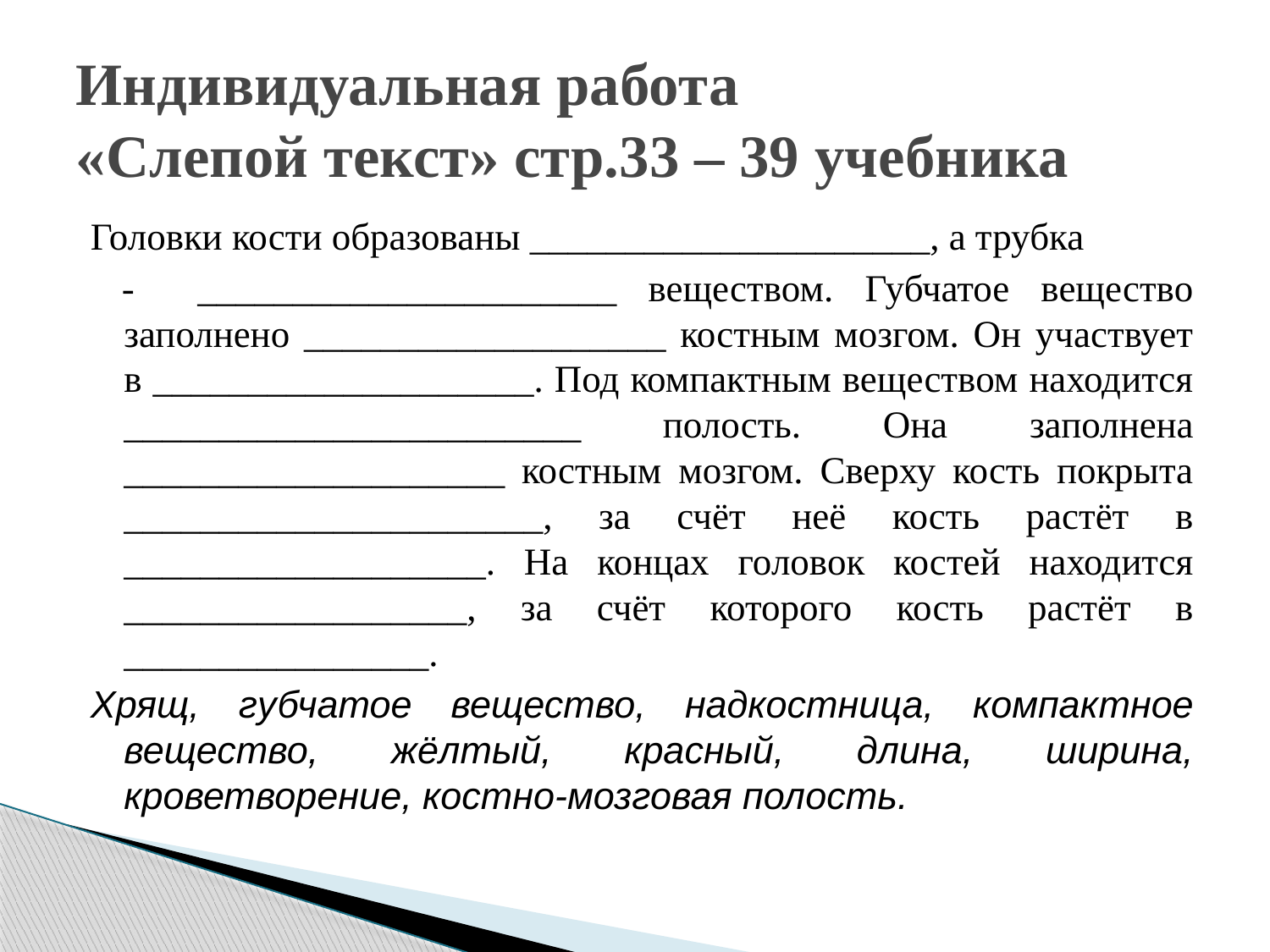

# Индивидуальная работа «Слепой текст» стр.33 – 39 учебника
Головки кости образованы _____________________, а трубка
 -  ______________________ веществом. Губчатое вещество заполнено ___________________ костным мозгом. Он участвует в ____________________. Под компактным веществом находится ________________________ полость. Она заполнена ____________________ костным мозгом. Сверху кость покрыта ______________________, за счёт неё кость растёт в ___________________. На концах головок костей находится __________________, за счёт которого кость растёт в ________________.
Хрящ, губчатое вещество, надкостница, компактное вещество, жёлтый, красный, длина, ширина, кроветворение, костно-мозговая полость.